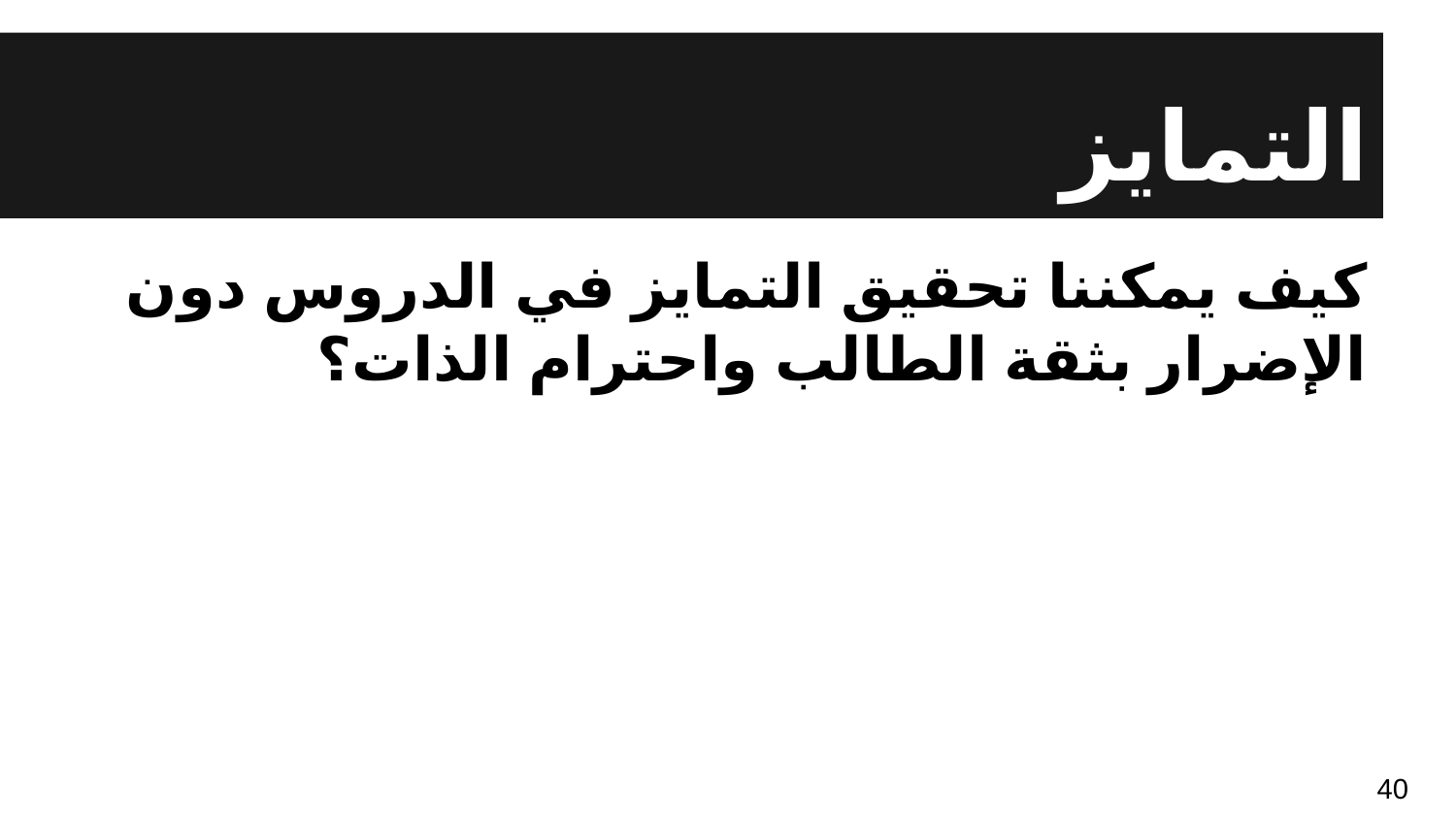

# التمايز
كيف يمكننا تحقيق التمايز في الدروس دون الإضرار بثقة الطالب واحترام الذات؟
40